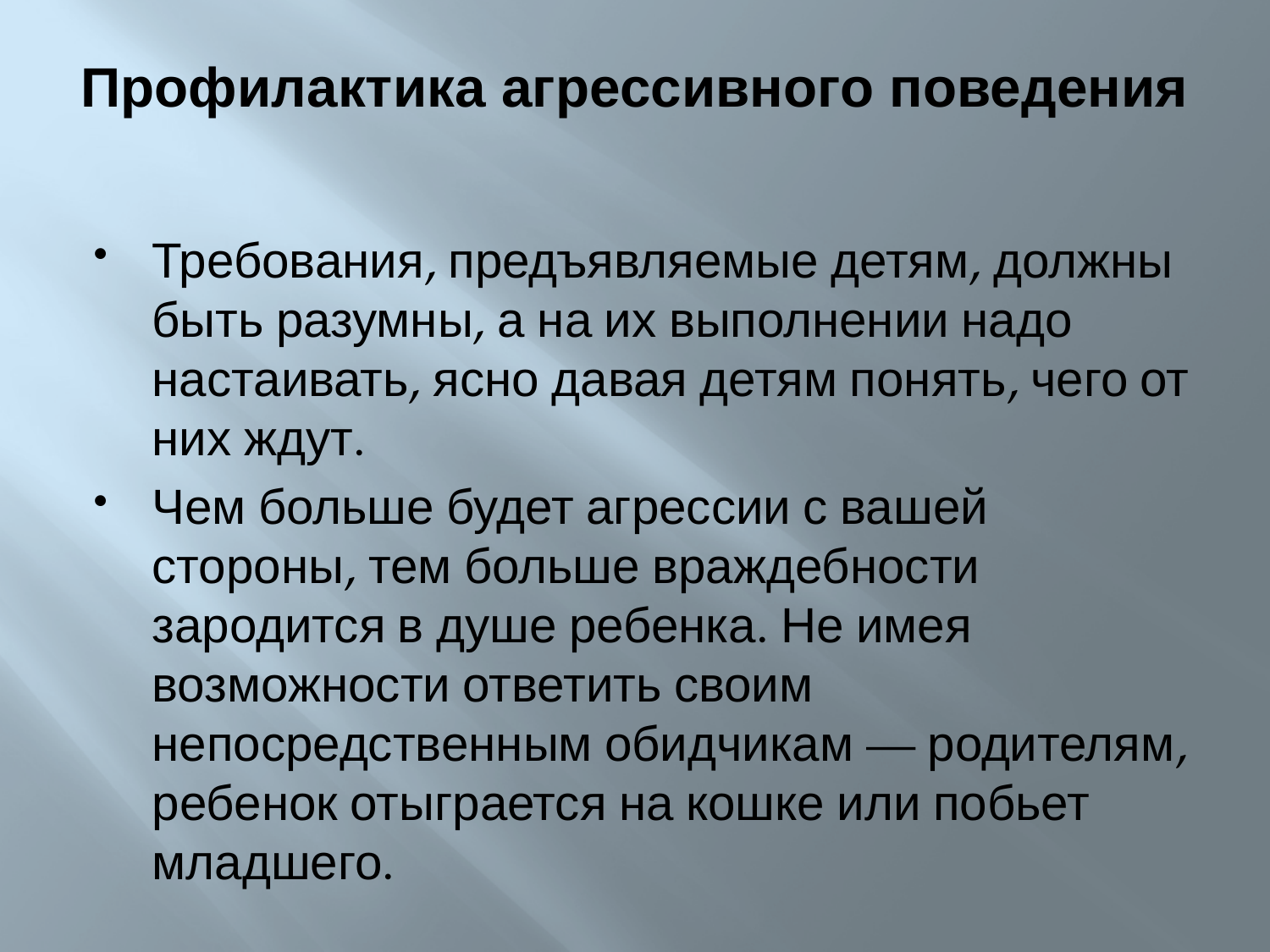

# Профилактика агрессивного поведения
Требования, предъявляемые детям, должны быть разумны, а на их выполнении надо настаивать, ясно давая детям понять, чего от них ждут.
Чем больше будет агрессии с вашей стороны, тем больше враждебности зародится в душе ребенка. Не имея возможности ответить своим непосредственным обидчикам — родителям, ребенок отыграется на кошке или побьет младшего.